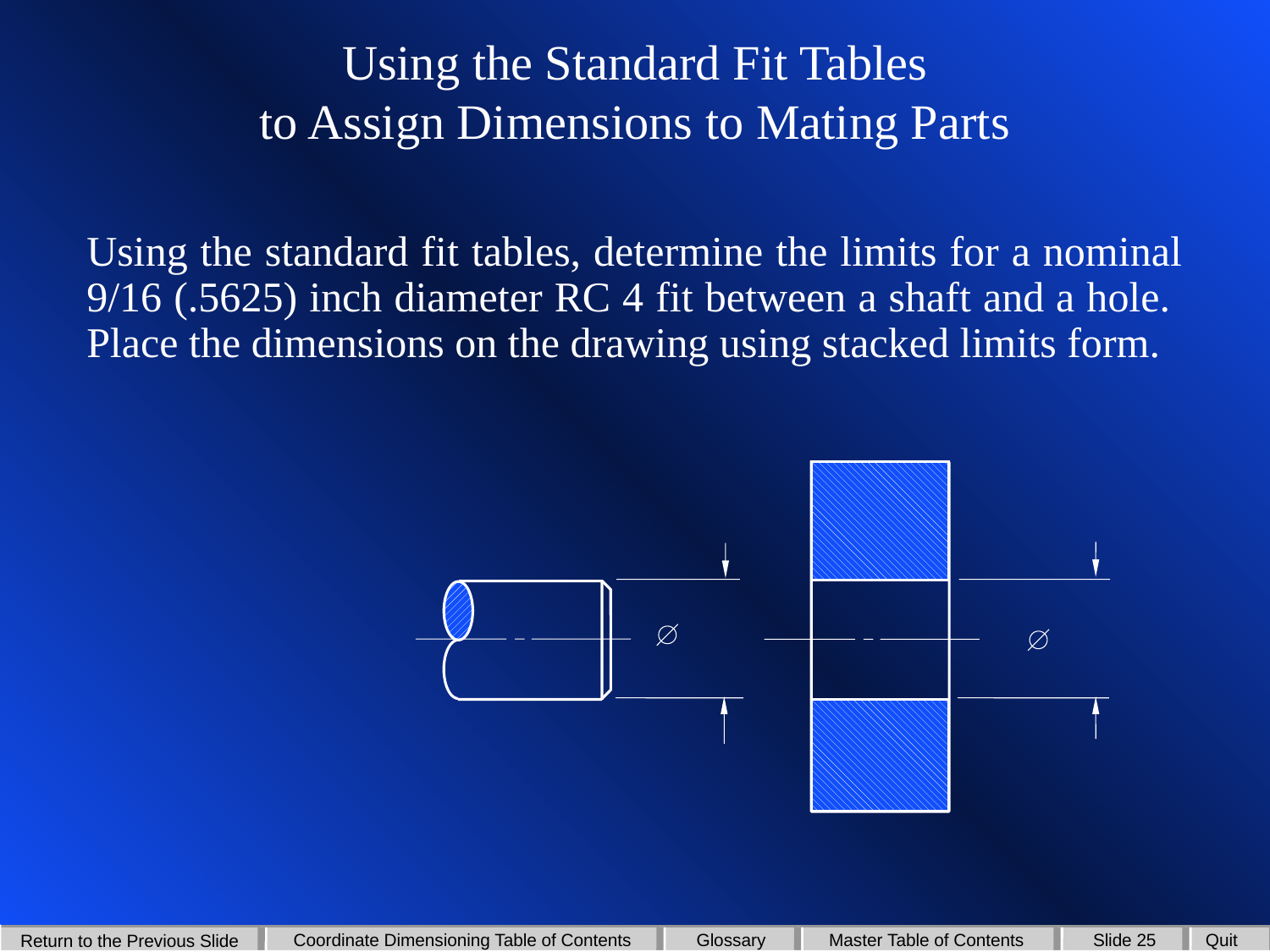

# Using the Standard Fit Tables to Assign Dimensions to Mating Parts
Using the standard fit tables, determine the limits for a nominal 9/16 (.5625) inch diameter RC 4 fit between a shaft and a hole.  Place the dimensions on the drawing using stacked limits form.